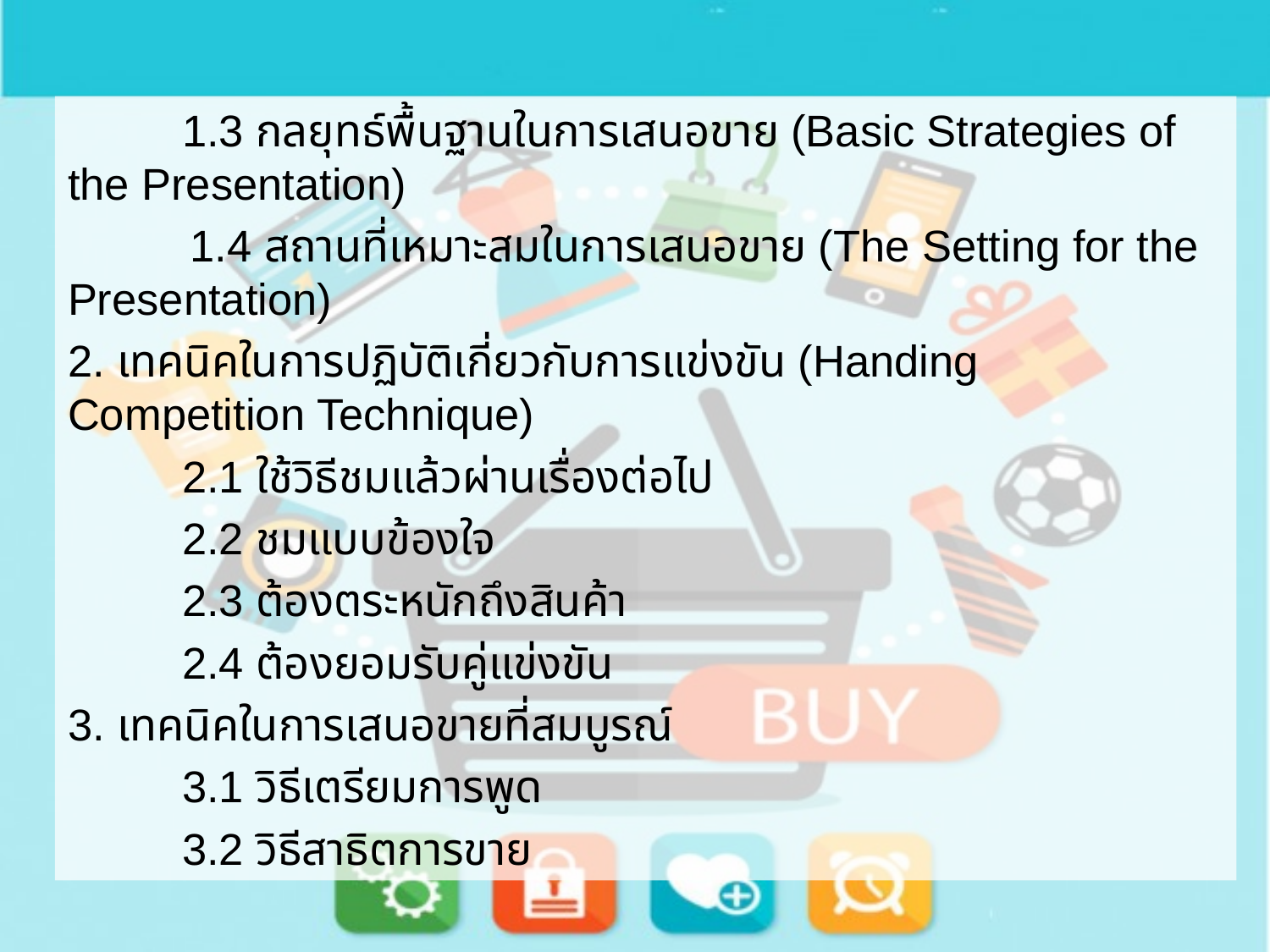

1.3 กลยุทธ์พื้นฐานในการเสนอขาย (Basic Strategies of the Presentation)
          1.4 สถานที่เหมาะสมในการเสนอขาย (The Setting for the Presentation)
2. เทคนิคในการปฏิบัติเกี่ยวกับการแข่งขัน (Handing Competition Technique)
	2.1 ใช้วิธีชมแล้วผ่านเรื่องต่อไป
	2.2 ชมแบบข้องใจ
	2.3 ต้องตระหนักถึงสินค้า
	2.4 ต้องยอมรับคู่แข่งขัน
3. เทคนิคในการเสนอขายที่สมบูรณ์
	3.1 วิธีเตรียมการพูด
	3.2 วิธีสาธิตการขาย